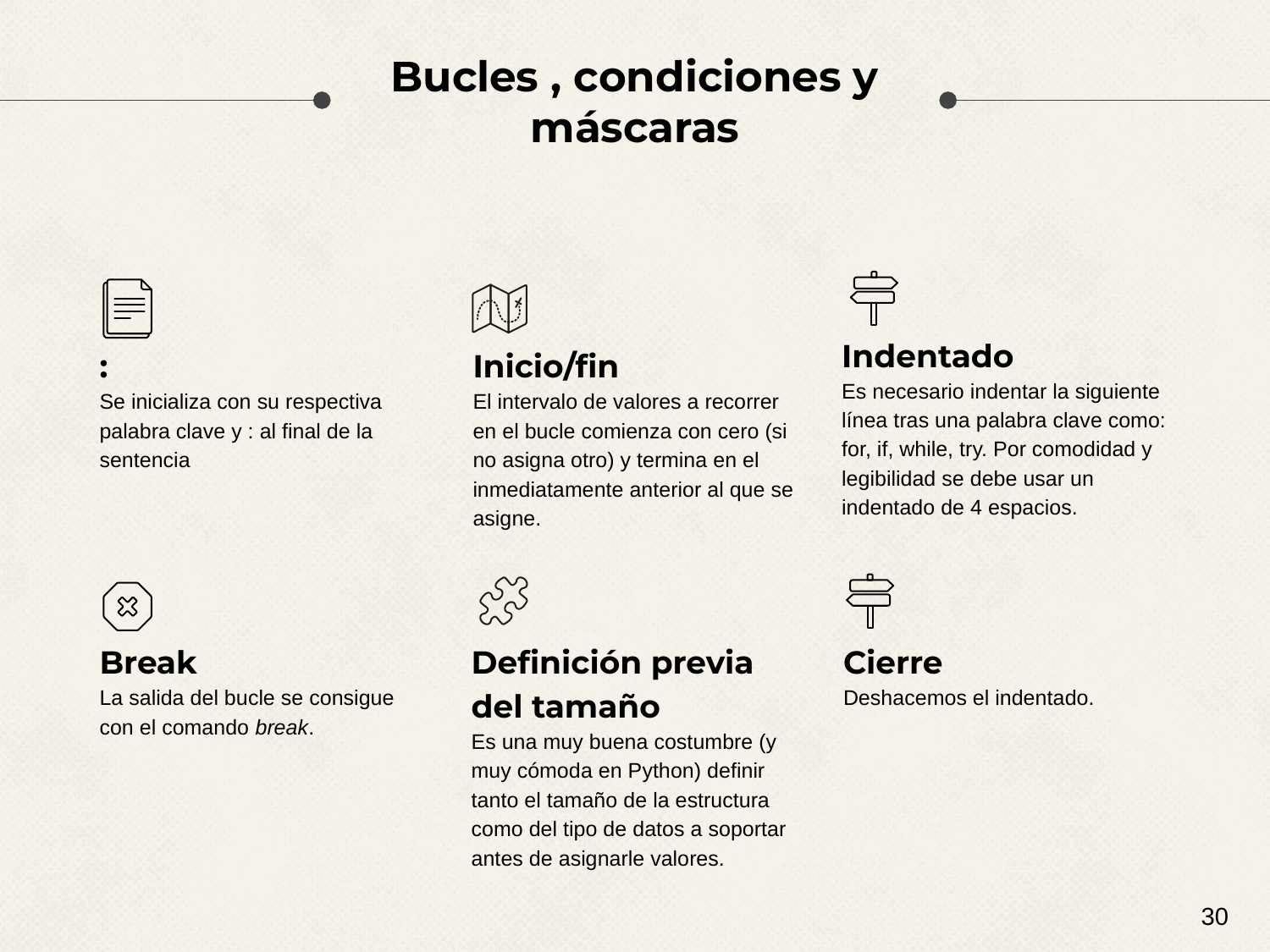

# Bucles , condiciones y máscaras

Indentado
Es necesario indentar la siguiente línea tras una palabra clave como: for, if, while, try. Por comodidad y legibilidad se debe usar un indentado de 4 espacios.
:
Se inicializa con su respectiva palabra clave y : al final de la sentencia
Inicio/fin
El intervalo de valores a recorrer en el bucle comienza con cero (si no asigna otro) y termina en el inmediatamente anterior al que se asigne.

Break
La salida del bucle se consigue con el comando break.

Definición previa del tamaño
Es una muy buena costumbre (y muy cómoda en Python) definir tanto el tamaño de la estructura como del tipo de datos a soportar antes de asignarle valores.

Cierre
Deshacemos el indentado.

30